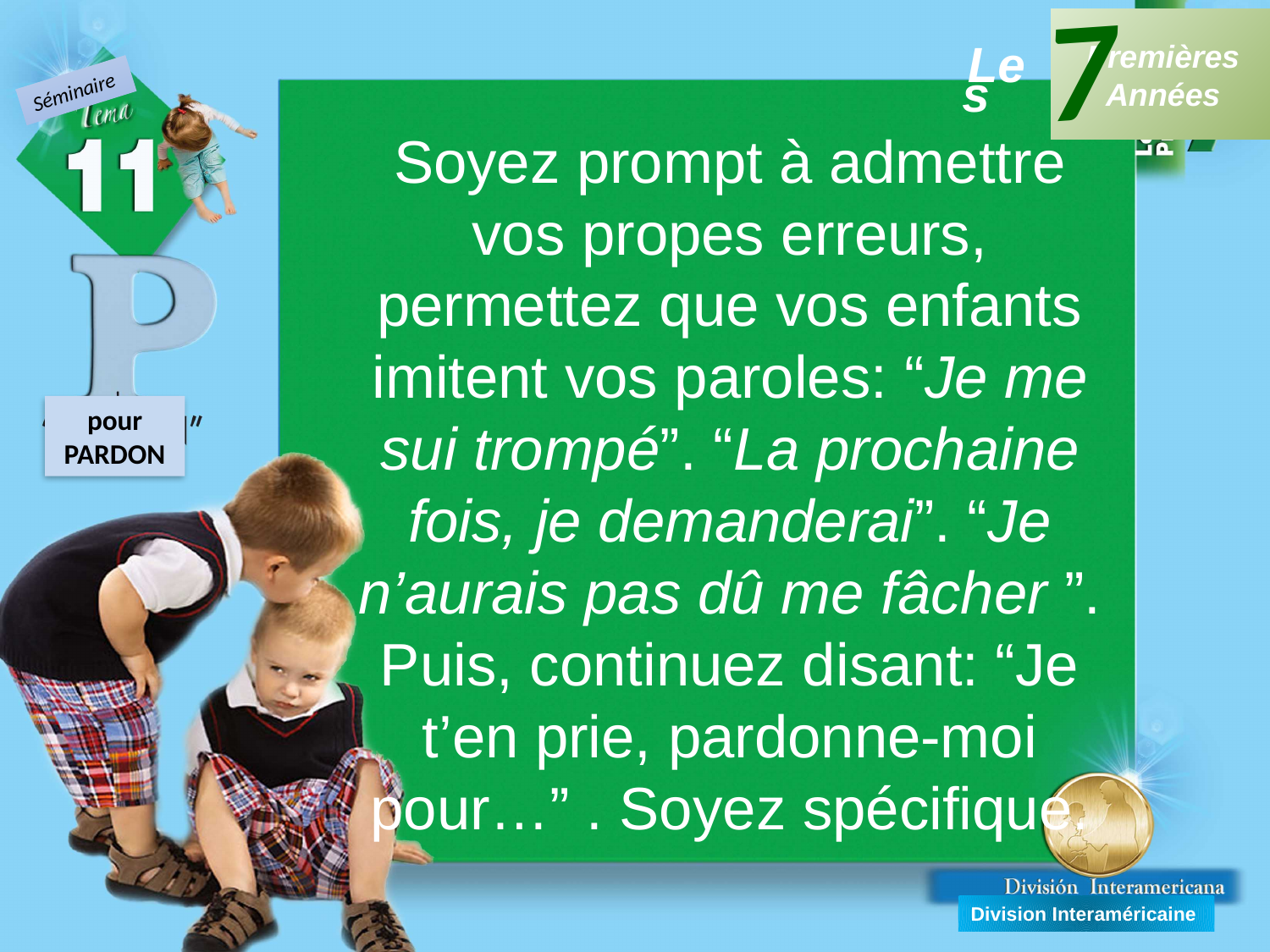

7
Premières
Années
Les
Séminaire
Soyez prompt à admettre vos propes erreurs, permettez que vos enfants imitent vos paroles: “Je me sui trompé”. “La prochaine fois, je demanderai”. “Je n’aurais pas dû me fâcher ”. Puis, continuez disant: “Je t’en prie, pardonne-moi pour…” . Soyez spécifique.
pour PARDON
Division Interaméricaine